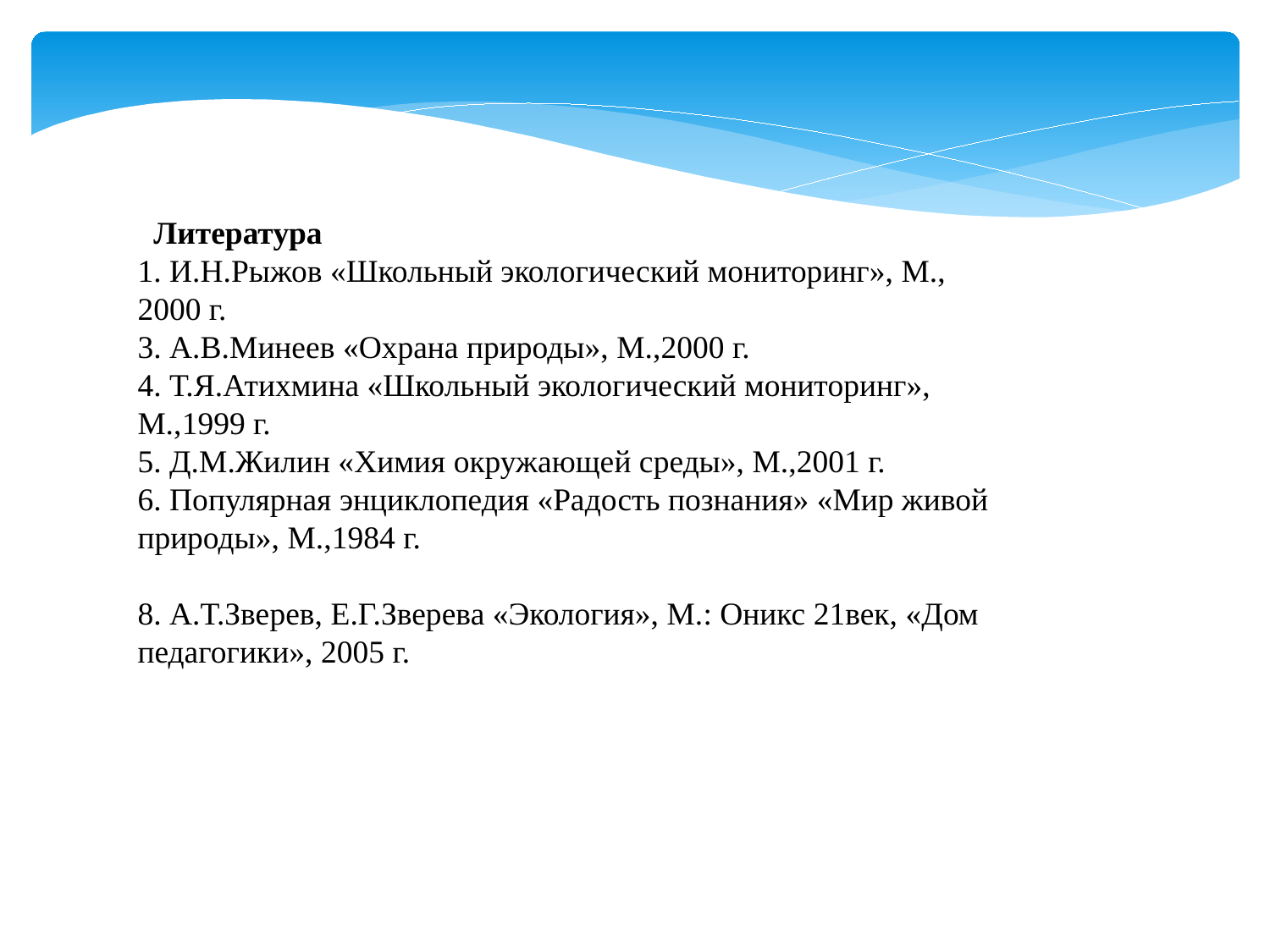

Литература
1. И.Н.Рыжов «Школьный экологический мониторинг», М.,
2000 г.
3. А.В.Минеев «Охрана природы», М.,2000 г.
4. Т.Я.Атихмина «Школьный экологический мониторинг»,
М.,1999 г.
5. Д.М.Жилин «Химия окружающей среды», М.,2001 г.
6. Популярная энциклопедия «Радость познания» «Мир живой
природы», М.,1984 г.

8. А.Т.Зверев, Е.Г.Зверева «Экология», М.: Оникс 21век, «Дом
педагогики», 2005 г.